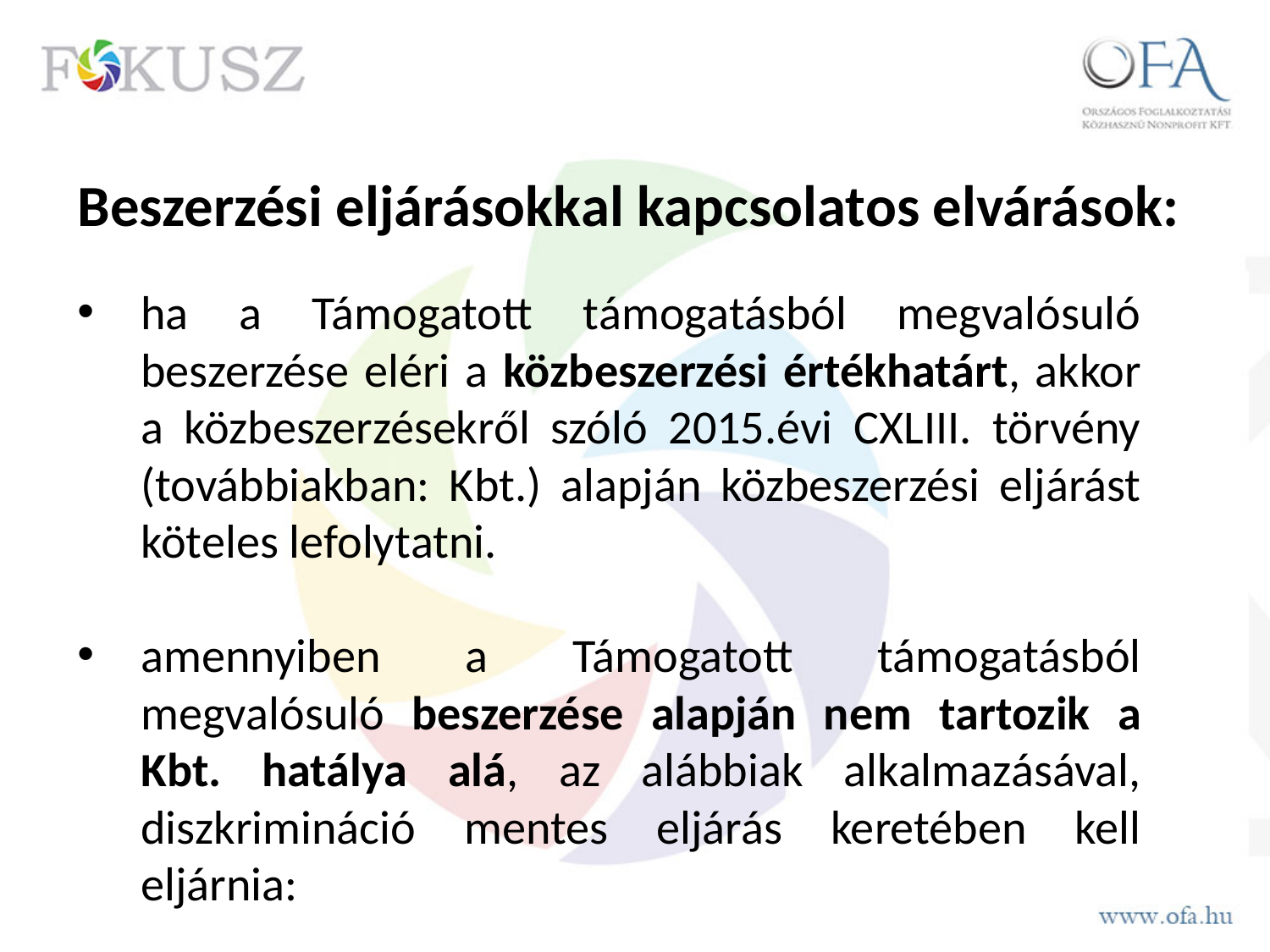

# Beszerzési eljárásokkal kapcsolatos elvárások:
ha a Támogatott támogatásból megvalósuló beszerzése eléri a közbeszerzési értékhatárt, akkor a közbeszerzésekről szóló 2015.évi CXLIII. törvény (továbbiakban: Kbt.) alapján közbeszerzési eljárást köteles lefolytatni.

amennyiben a Támogatott támogatásból megvalósuló beszerzése alapján nem tartozik a Kbt. hatálya alá, az alábbiak alkalmazásával, diszkrimináció mentes eljárás keretében kell eljárnia: